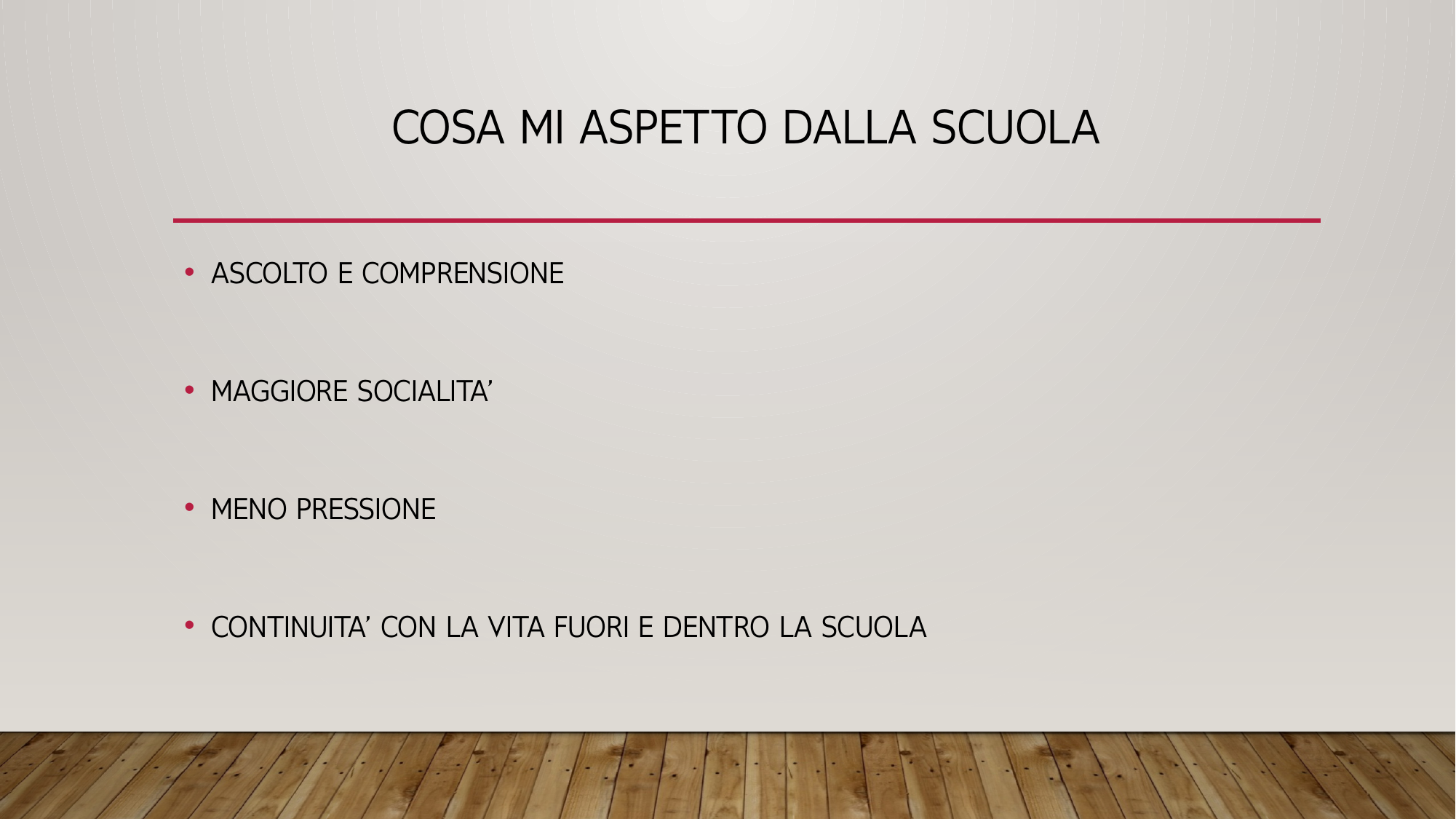

# Cosa mi aspetto dalla scuola
ASCOLTO E COMPRENSIONE

MAGGIORE SOCIALITA’

MENO PRESSIONE

CONTINUITA’ CON LA VITA FUORI E DENTRO LA SCUOLA